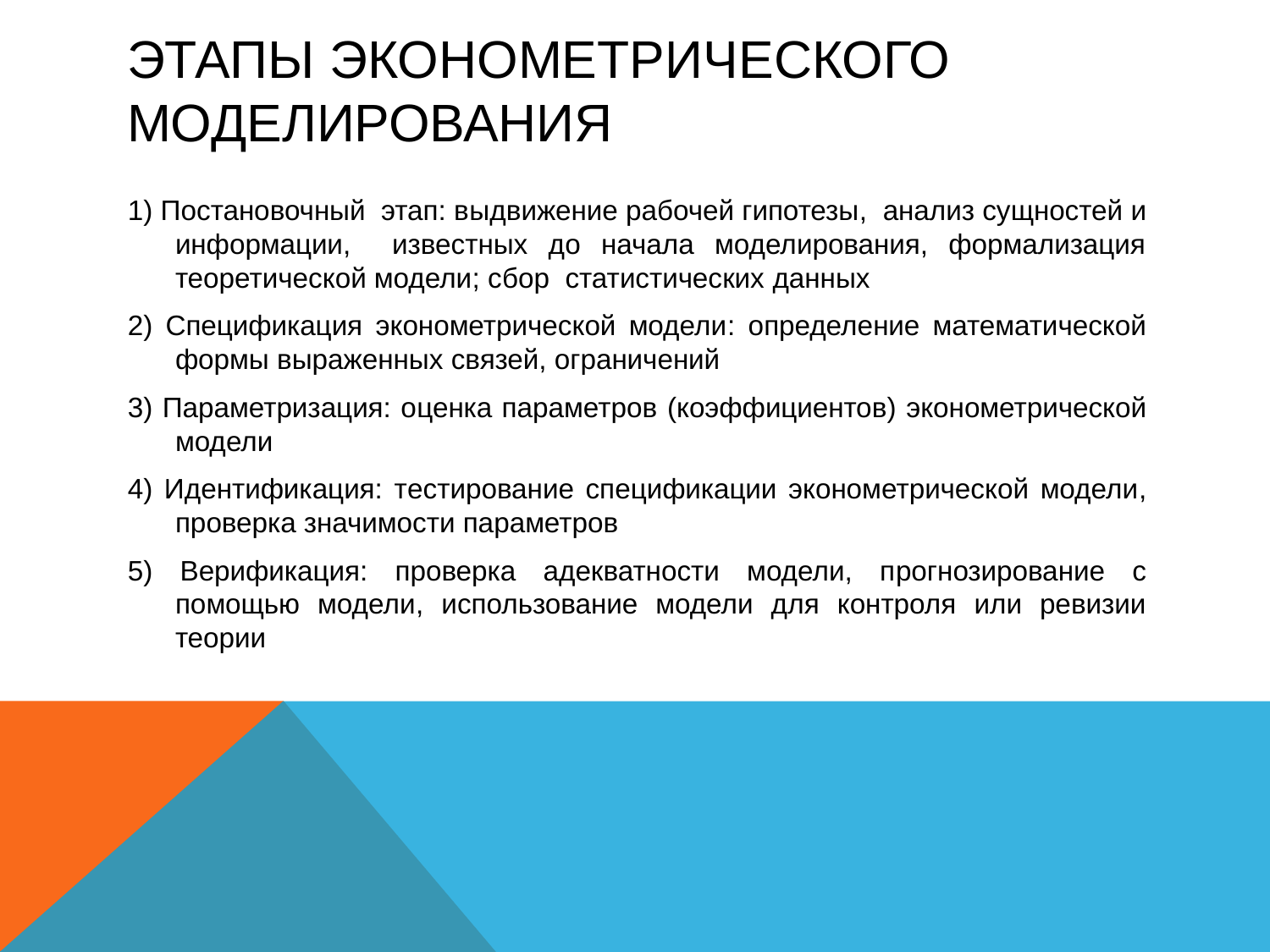

# Этапы эконометрического моделирования
1) Постановочный  этап: выдвижение рабочей гипотезы,  анализ сущностей и информации,  известных до начала моделирования, формализация теоретической модели; сбор  статистических данных
2) Спецификация эконометрической модели: определение математической формы выраженных связей, ограничений
3) Параметризация: оценка параметров (коэффициентов) эконометрической модели
4) Идентификация: тестирование спецификации эконометрической модели, проверка значимости параметров
5) Верификация: проверка адекватности модели, прогнозирование с помощью модели, использование модели для контроля или ревизии теории